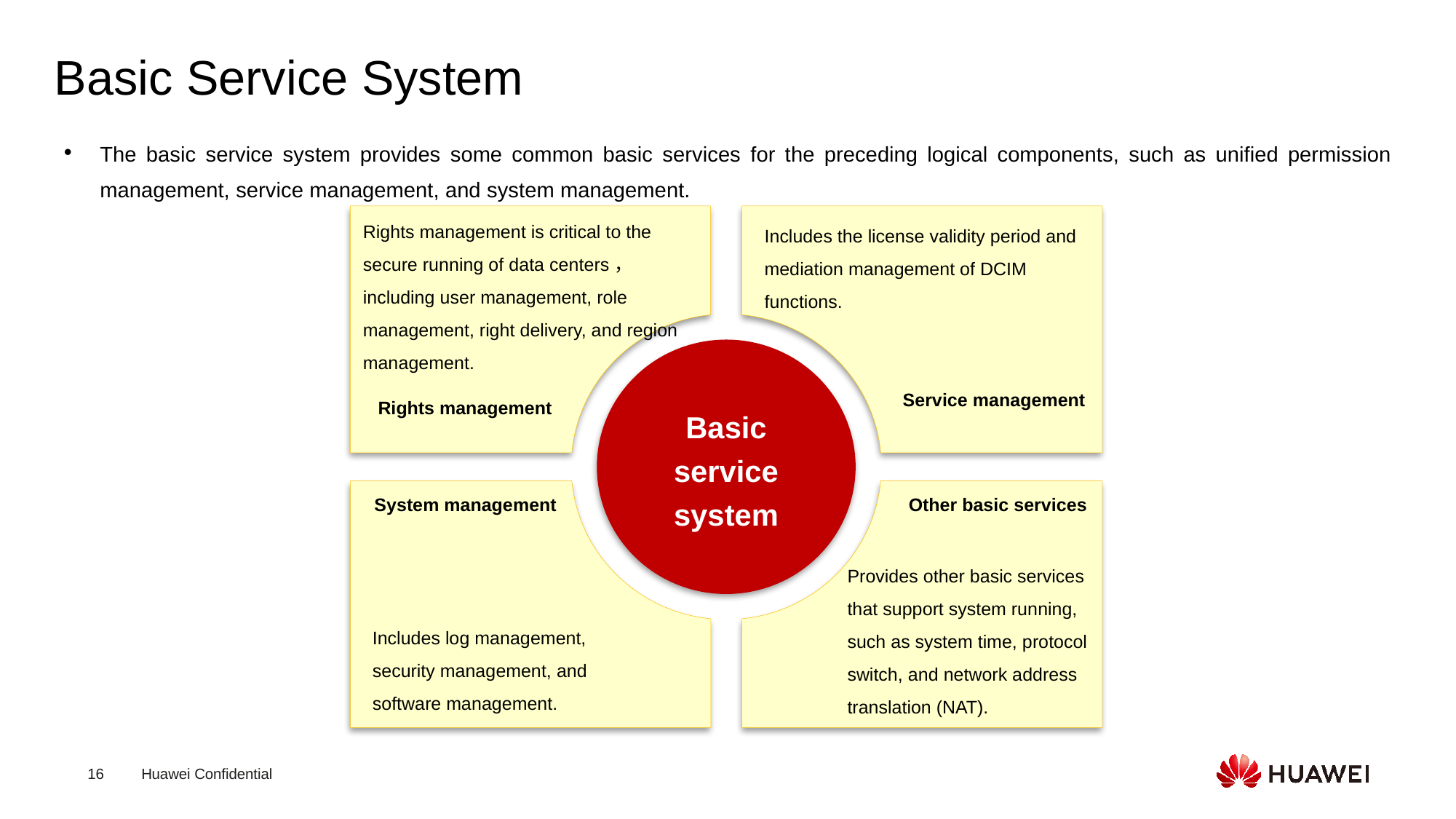

# Basic Service System
The basic service system provides some common basic services for the preceding logical components, such as unified permission management, service management, and system management.
Rights management is critical to the secure running of data centers， including user management, role management, right delivery, and region management.

Includes the license validity period and mediation management of DCIM functions.
Basic service system
Service management
Rights management

Includes log management, security management, and software management.

Provides other basic services that support system running, such as system time, protocol switch, and network address translation (NAT).
Other basic services
System management